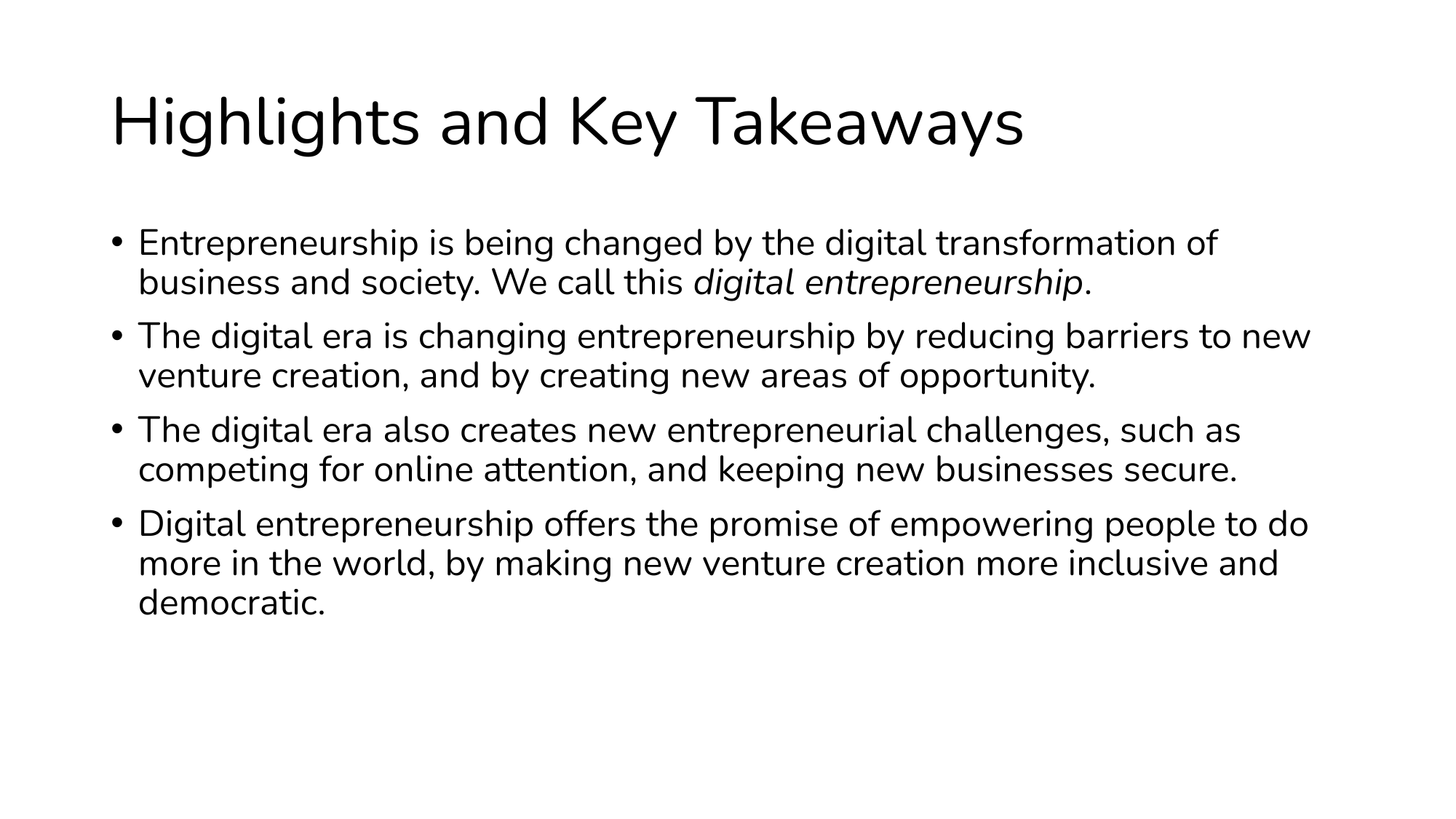

# Highlights and Key Takeaways
Entrepreneurship is being changed by the digital transformation of business and society. We call this digital entrepreneurship.
The digital era is changing entrepreneurship by reducing barriers to new venture creation, and by creating new areas of opportunity.
The digital era also creates new entrepreneurial challenges, such as competing for online attention, and keeping new businesses secure.
Digital entrepreneurship offers the promise of empowering people to do more in the world, by making new venture creation more inclusive and democratic.